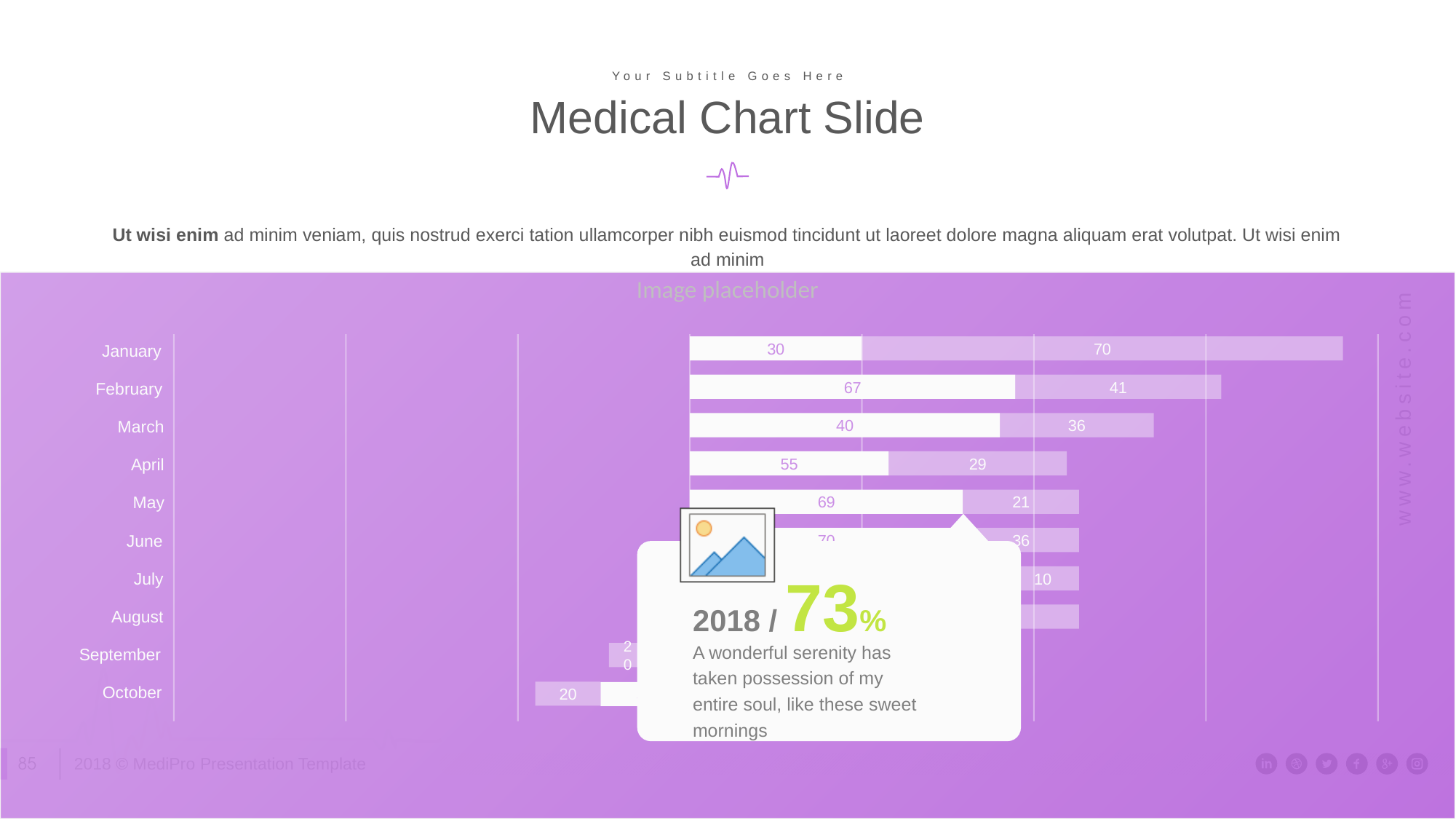

Your Subtitle Goes Here
Medical Chart Slide

Ut wisi enim ad minim veniam, quis nostrud exerci tation ullamcorper nibh euismod tincidunt ut laoreet dolore magna aliquam erat volutpat. Ut wisi enim ad minim

January
30
70
February
67
41
March
40
36
April
55
29
May
69
21
June
70
36
July
90
10
August
10
50
September
20
10
October
20
30

2018 / 73%
A wonderful serenity has taken possession of my entire soul, like these sweet mornings